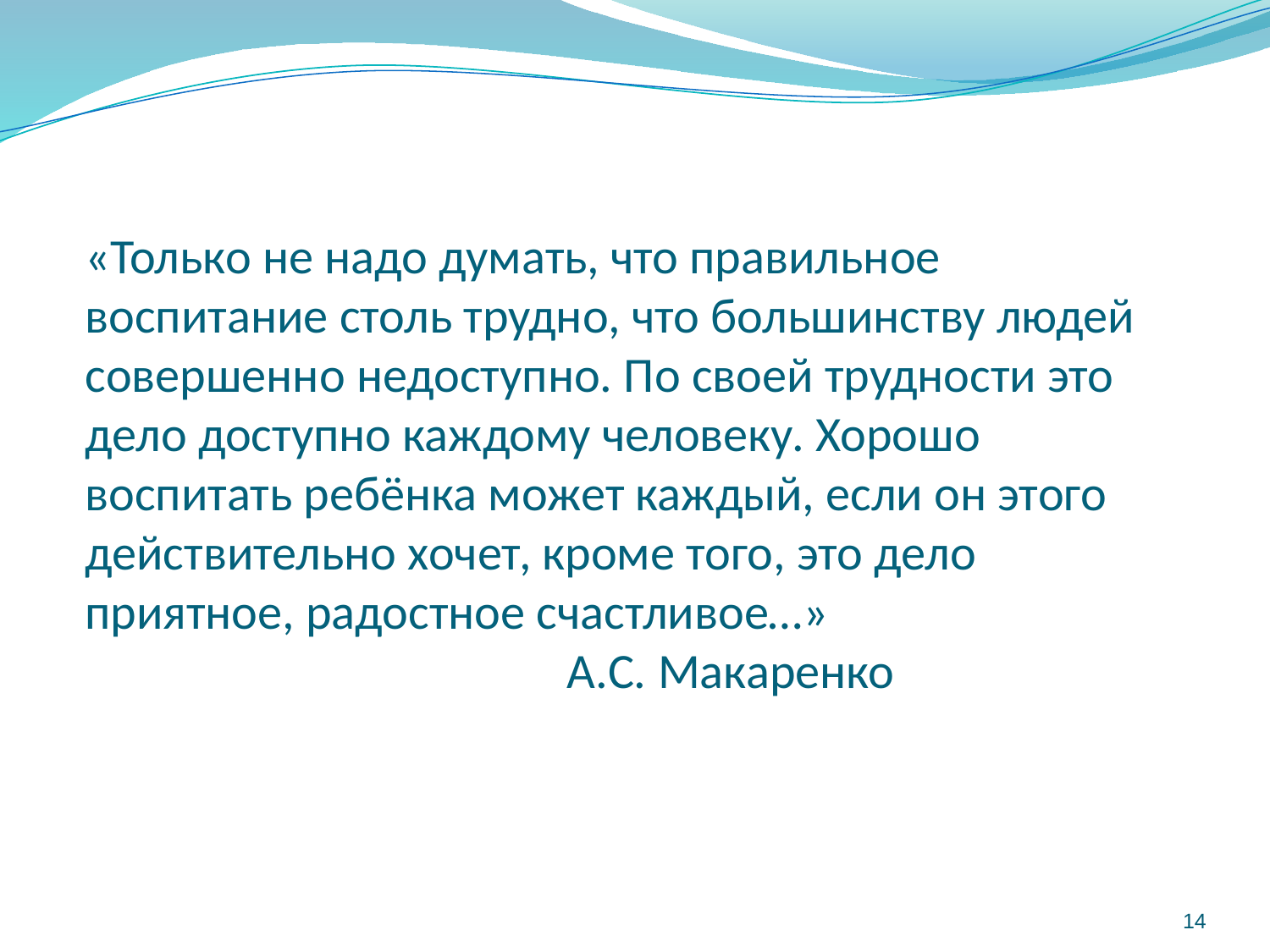

# «Только не надо думать, что правильное воспитание столь трудно, что большинству людей совершенно недоступно. По своей трудности это дело доступно каждому человеку. Хорошо воспитать ребёнка может каждый, если он этого действительно хочет, кроме того, это дело приятное, радостное счастливое…» А.С. Макаренко
14